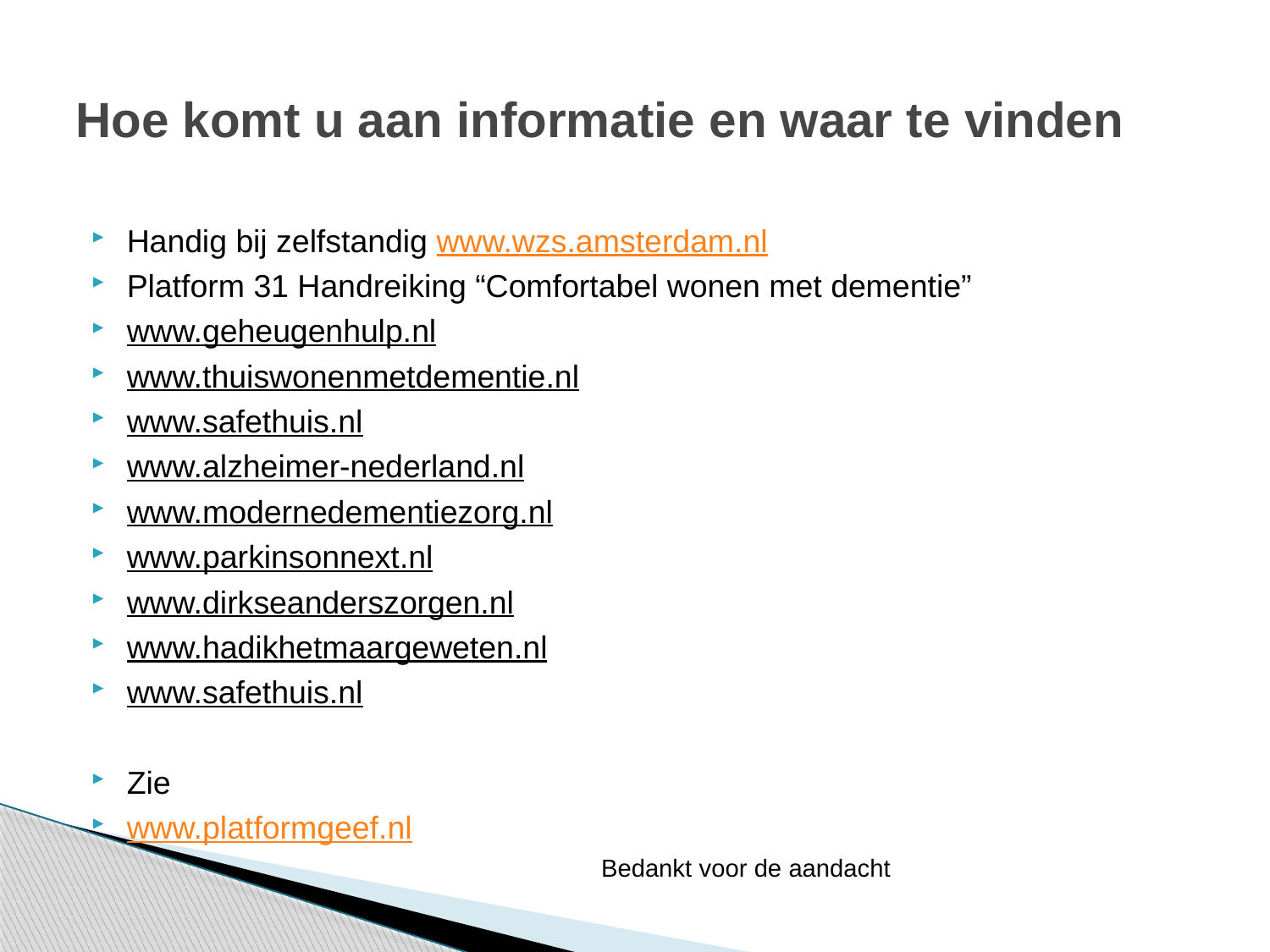

# Hoe komt u aan informatie en waar te vinden

Handig bij zelfstandig www.wzs.amsterdam.nl
Platform 31 Handreiking “Comfortabel wonen met dementie”
www.geheugenhulp.nl
www.thuiswonenmetdementie.nl
www.safethuis.nl
www.alzheimer-nederland.nl
www.modernedementiezorg.nl
www.parkinsonnext.nl
www.dirkseanderszorgen.nl
www.hadikhetmaargeweten.nl
www.safethuis.nl

Zie
www.platformgeef.nl
                                                                         Bedankt voor de aandacht